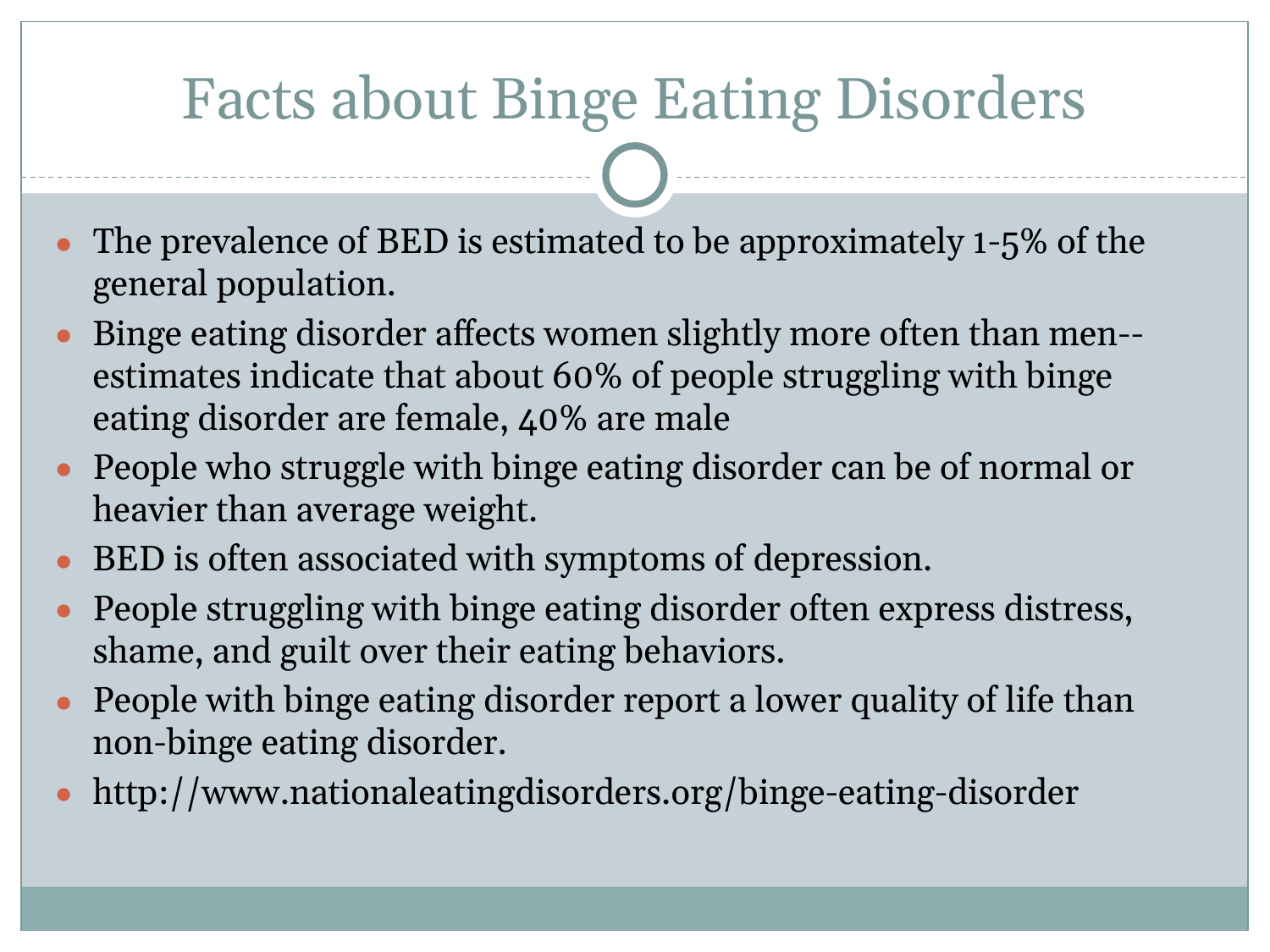

# Facts about Binge Eating Disorders
The prevalence of BED is estimated to be approximately 1-5% of the general population.
Binge eating disorder affects women slightly more often than men--estimates indicate that about 60% of people struggling with binge eating disorder are female, 40% are male
People who struggle with binge eating disorder can be of normal or heavier than average weight.
BED is often associated with symptoms of depression.
People struggling with binge eating disorder often express distress, shame, and guilt over their eating behaviors.
People with binge eating disorder report a lower quality of life than non-binge eating disorder.
http://www.nationaleatingdisorders.org/binge-eating-disorder